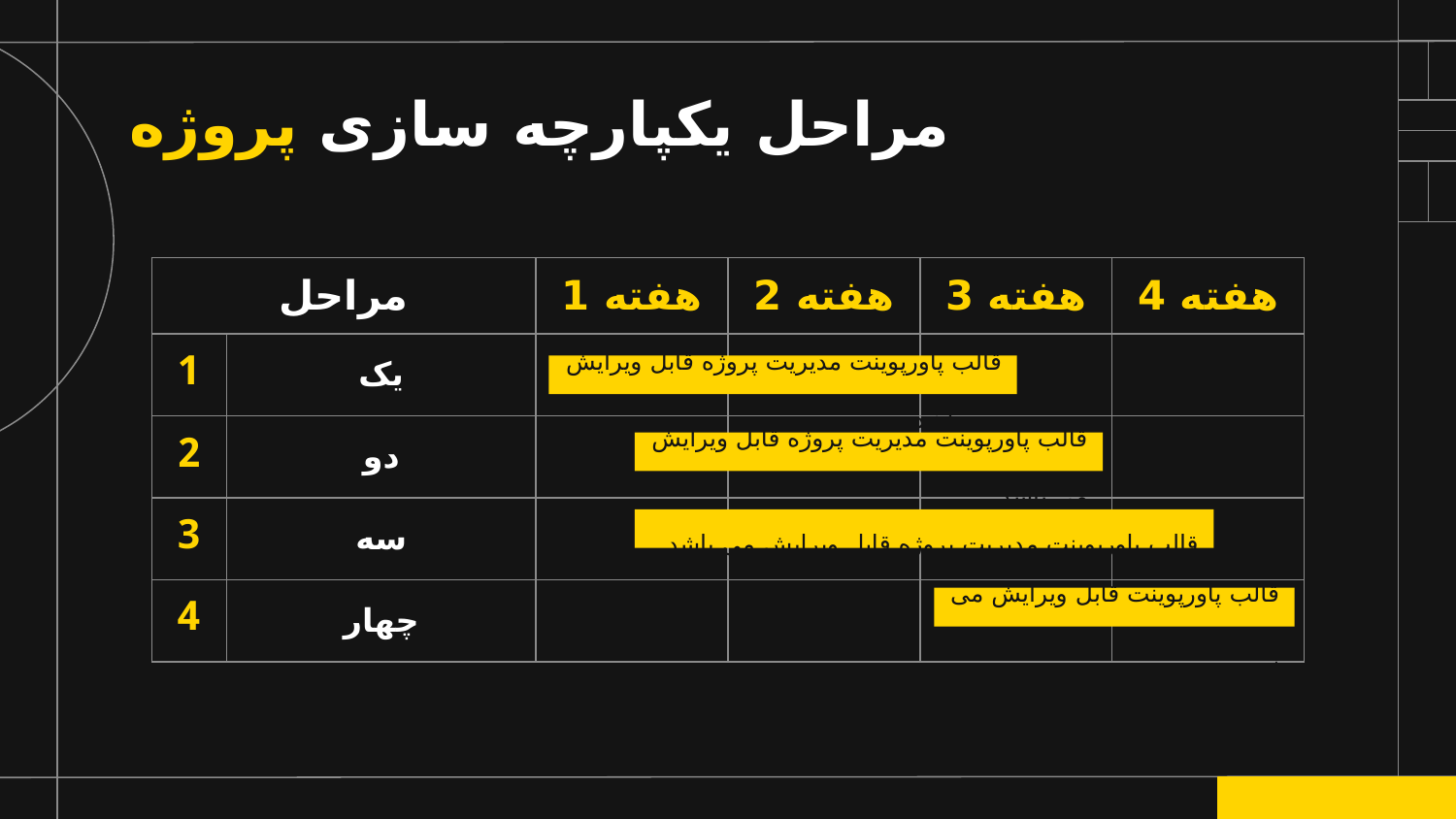

# مراحل یکپارچه سازی پروژه

| مراحل |  | هفته 1 | هفته 2 | هفته 3 | هفته 4 |
| --- | --- | --- | --- | --- | --- |
| 1 | یک |  |  |  |  |
| 2 | دو |  |  |  |  |
| 3 | سه |  |  |  |  |
| 4 | چهار |  |  |  |  |
قالب پاورپوینت مدیریت پروژه قابل ویرایش می باشد
قالب پاورپوینت مدیریت پروژه قابل ویرایش می باشد
قالب پاورپوینت مدیریت پروژه قابل ویرایش می باشد
قالب پاورپوینت قابل ویرایش می باشد